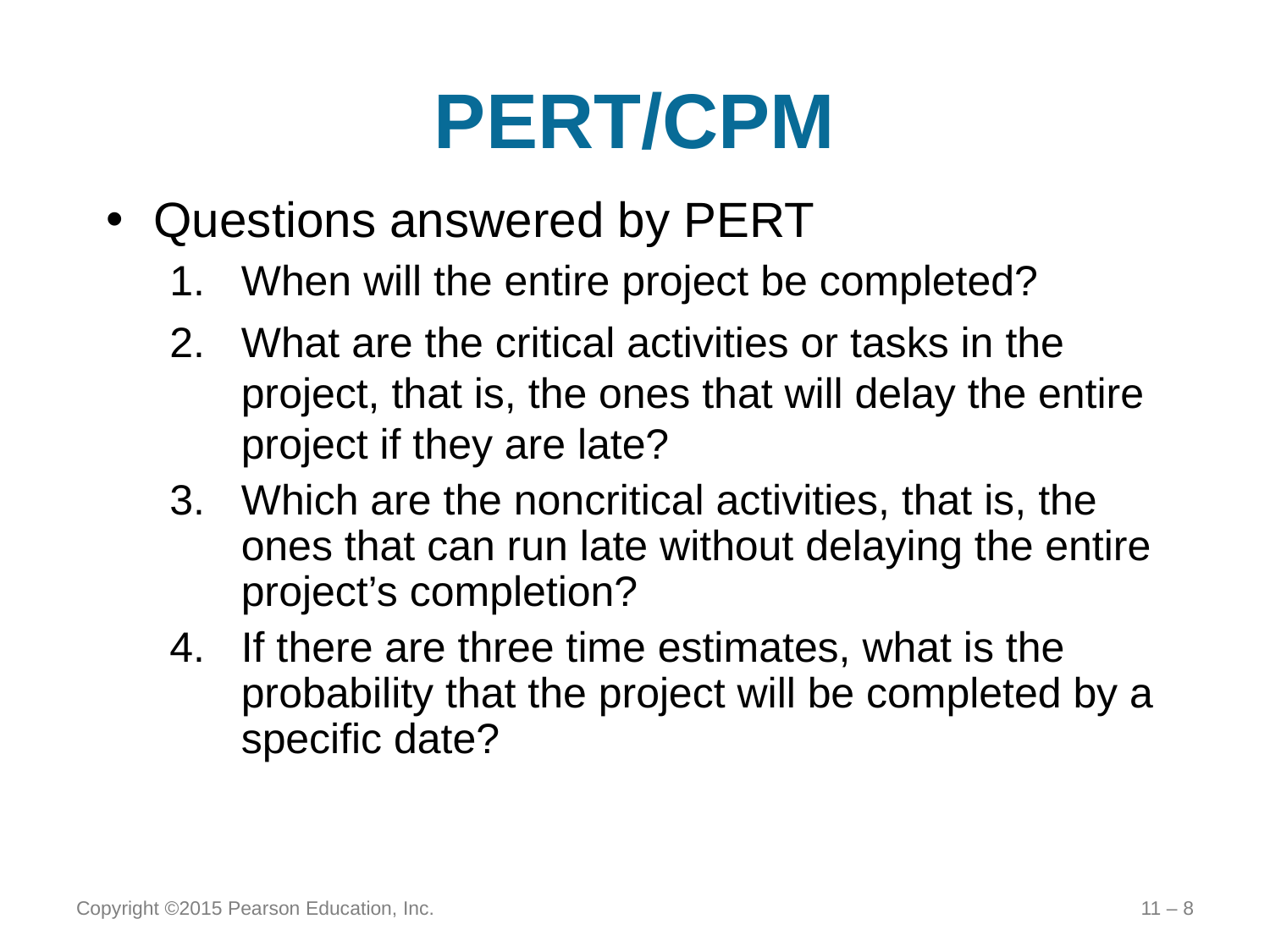

# PERT/CPM
Questions answered by PERT
When will the entire project be completed?
What are the critical activities or tasks in the project, that is, the ones that will delay the entire project if they are late?
Which are the noncritical activities, that is, the ones that can run late without delaying the entire project’s completion?
If there are three time estimates, what is the probability that the project will be completed by a specific date?
Copyright ©2015 Pearson Education, Inc.
11 – 8